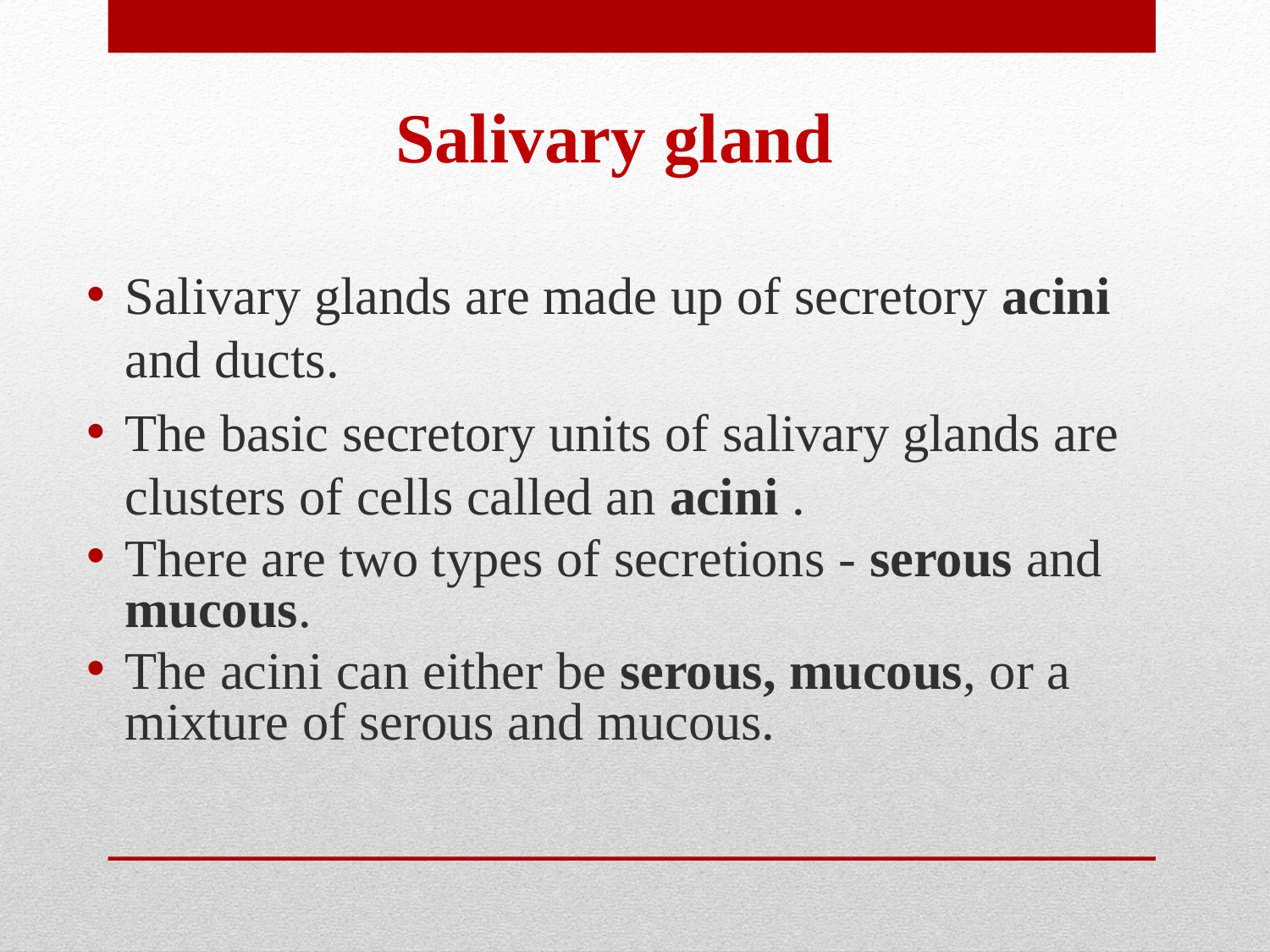

Salivary gland

Salivary glands are made up of secretory acini and ducts.
The basic secretory units of salivary glands are clusters of cells called an acini .
There are two types of secretions - serous and mucous.
The acini can either be serous, mucous, or a mixture of serous and mucous.